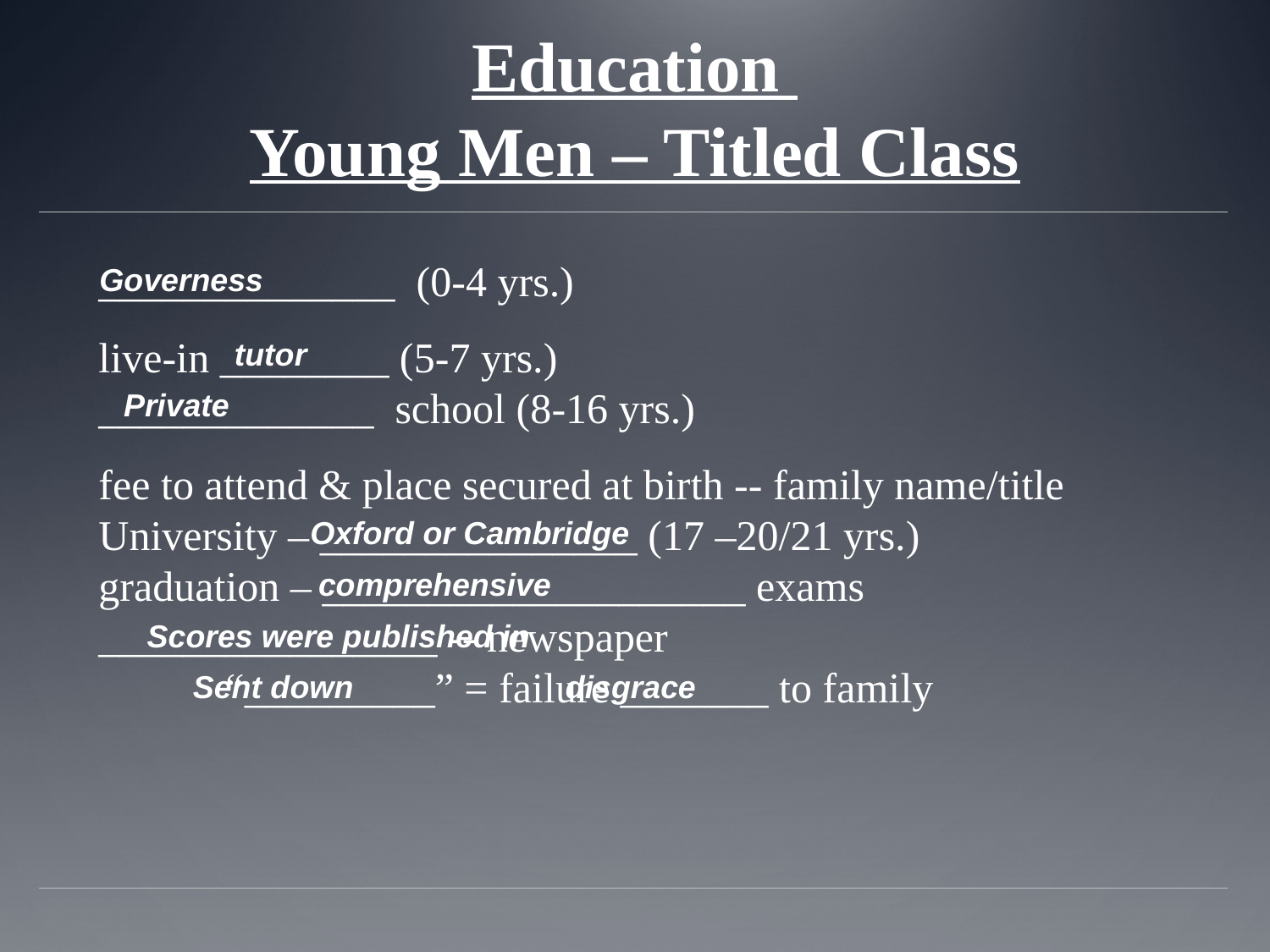

# Education Young Men – Titled Class
______________  (0-4 yrs.)
live-in ________ (5-7 yrs.)
_____________  school (8-16 yrs.)
fee to attend & place secured at birth -- family name/title
University – _______________ (17 –20/21 yrs.)
graduation – ____________________ exams  	________________ -- newspaper
	“_________” = failure _______ to family

Governess
tutor
Private
Oxford or Cambridge
comprehensive
Scores were published in
Sent down
disgrace